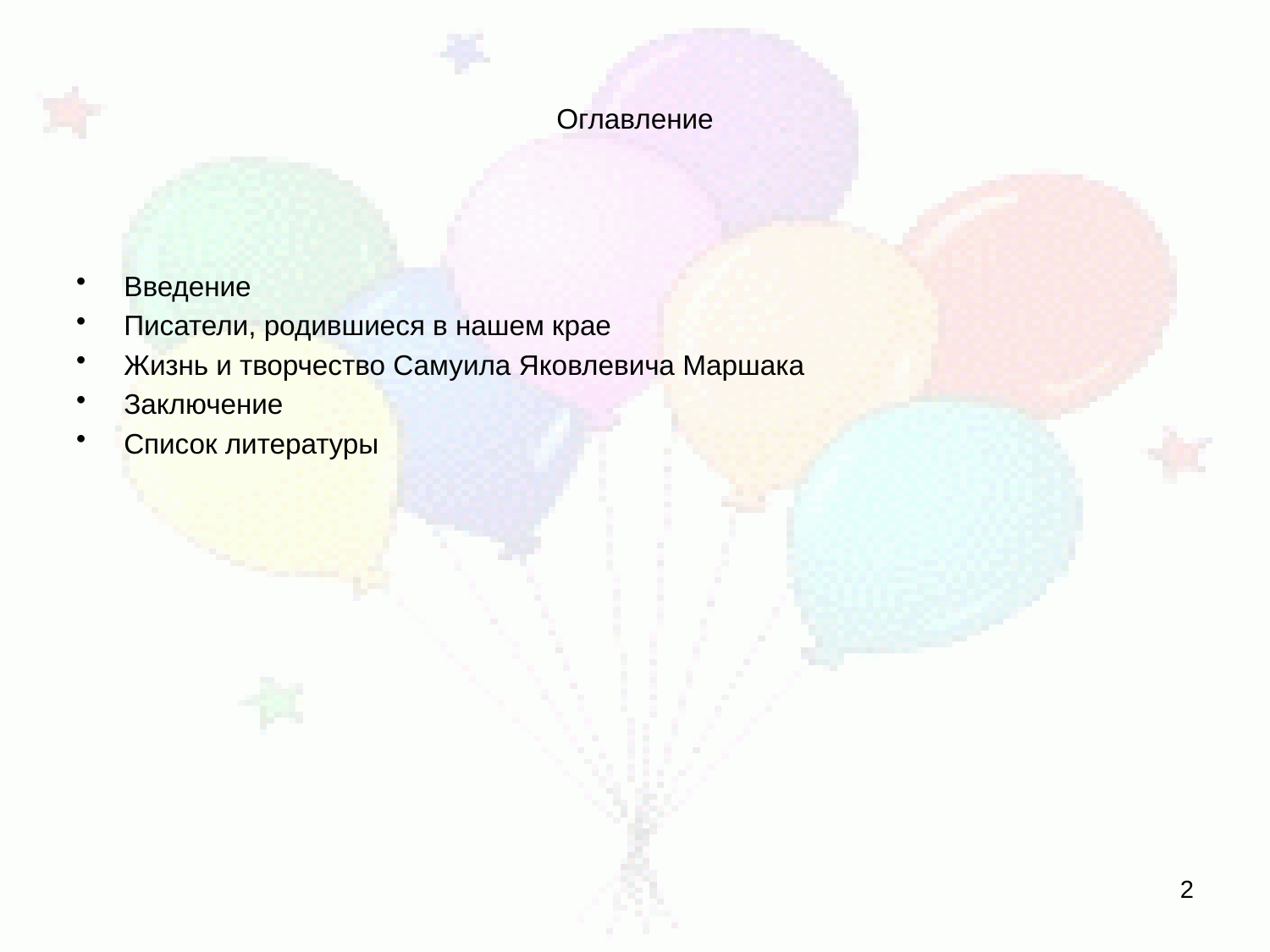

# Оглавление

Введение
Писатели, родившиеся в нашем крае
Жизнь и творчество Самуила Яковлевича Маршака
Заключение
Список литературы

2